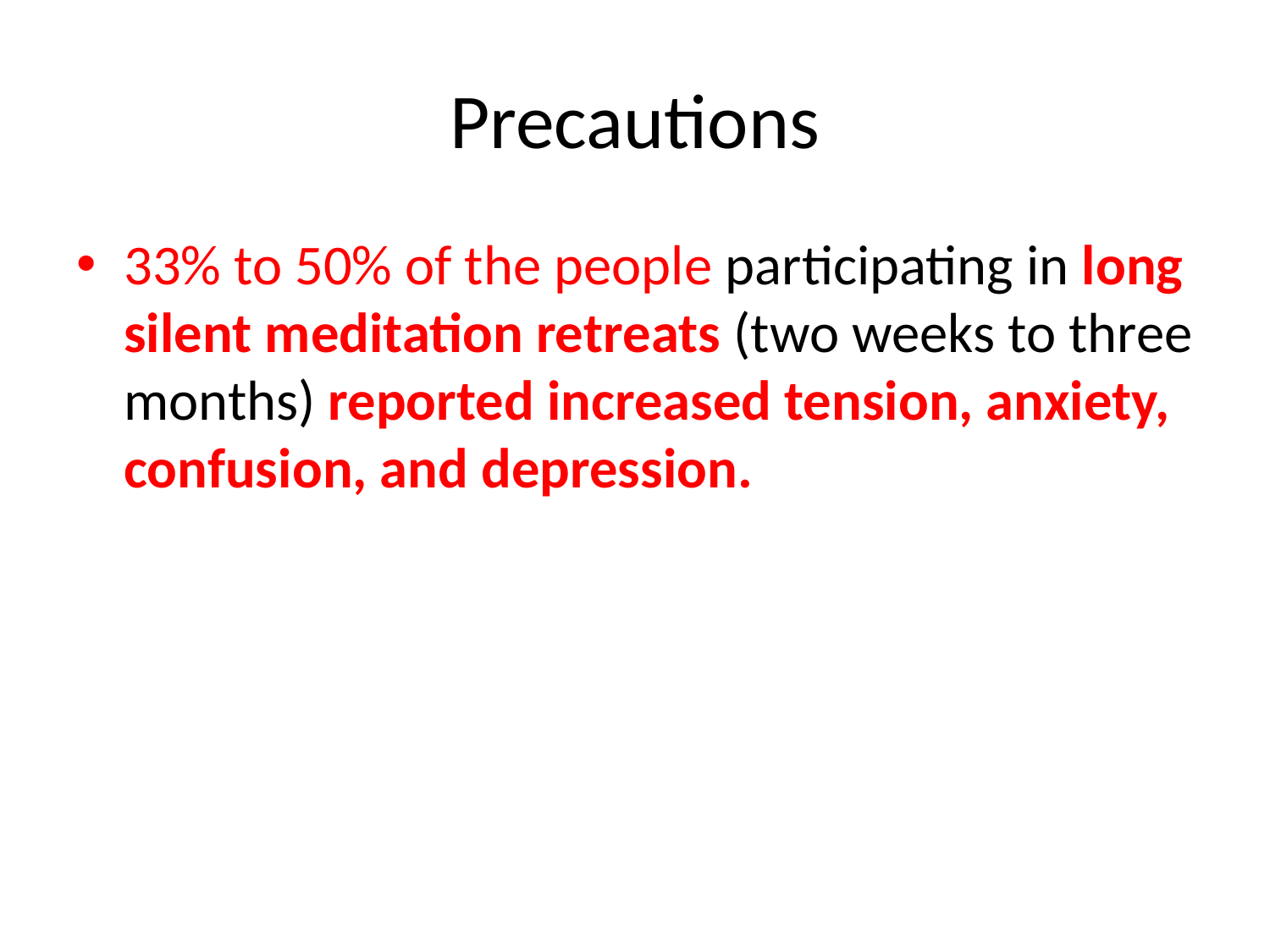

# Precautions
33% to 50% of the people participating in long silent meditation retreats (two weeks to three months) reported increased tension, anxiety, confusion, and depression.